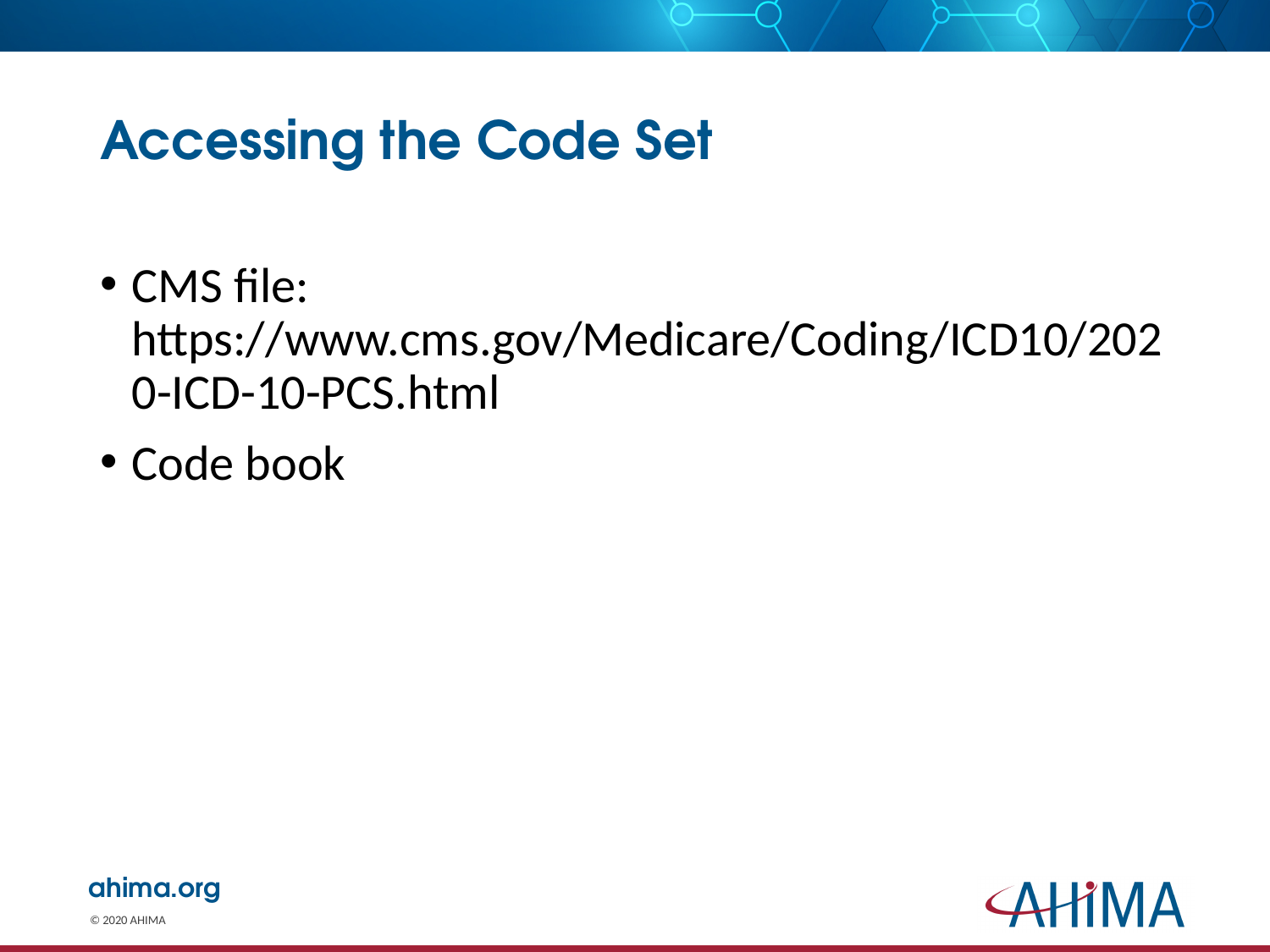

# Accessing the Code Set
CMS file:  https://www.cms.gov/Medicare/Coding/ICD10/2020-ICD-10-PCS.html
Code book